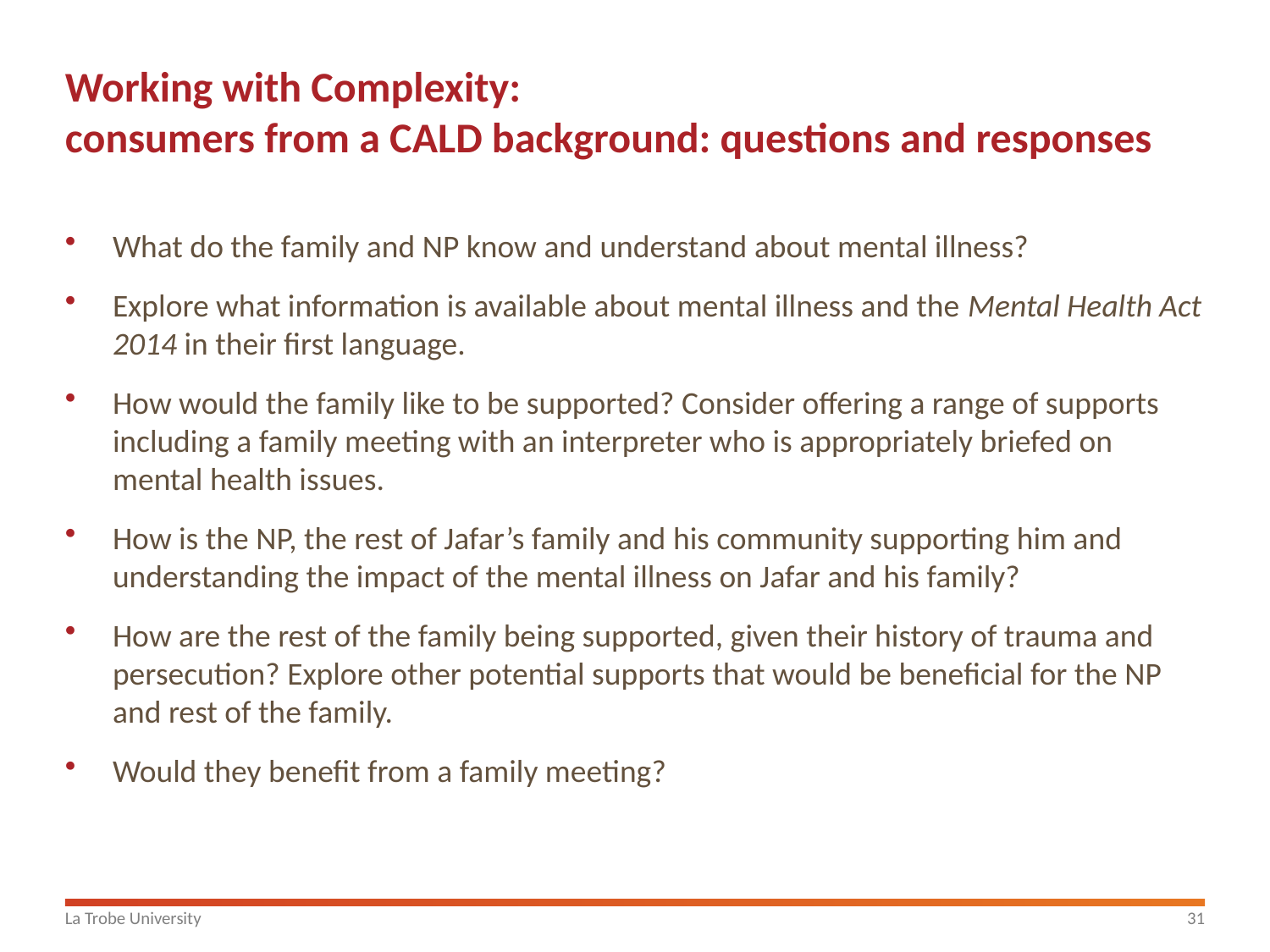

# Working with Complexity: consumers from a CALD background: questions and responses
What do the family and NP know and understand about mental illness?
Explore what information is available about mental illness and the Mental Health Act 2014 in their first language.
How would the family like to be supported? Consider offering a range of supports including a family meeting with an interpreter who is appropriately briefed on mental health issues.
How is the NP, the rest of Jafar’s family and his community supporting him and understanding the impact of the mental illness on Jafar and his family?
How are the rest of the family being supported, given their history of trauma and persecution? Explore other potential supports that would be beneficial for the NP and rest of the family.
Would they benefit from a family meeting?